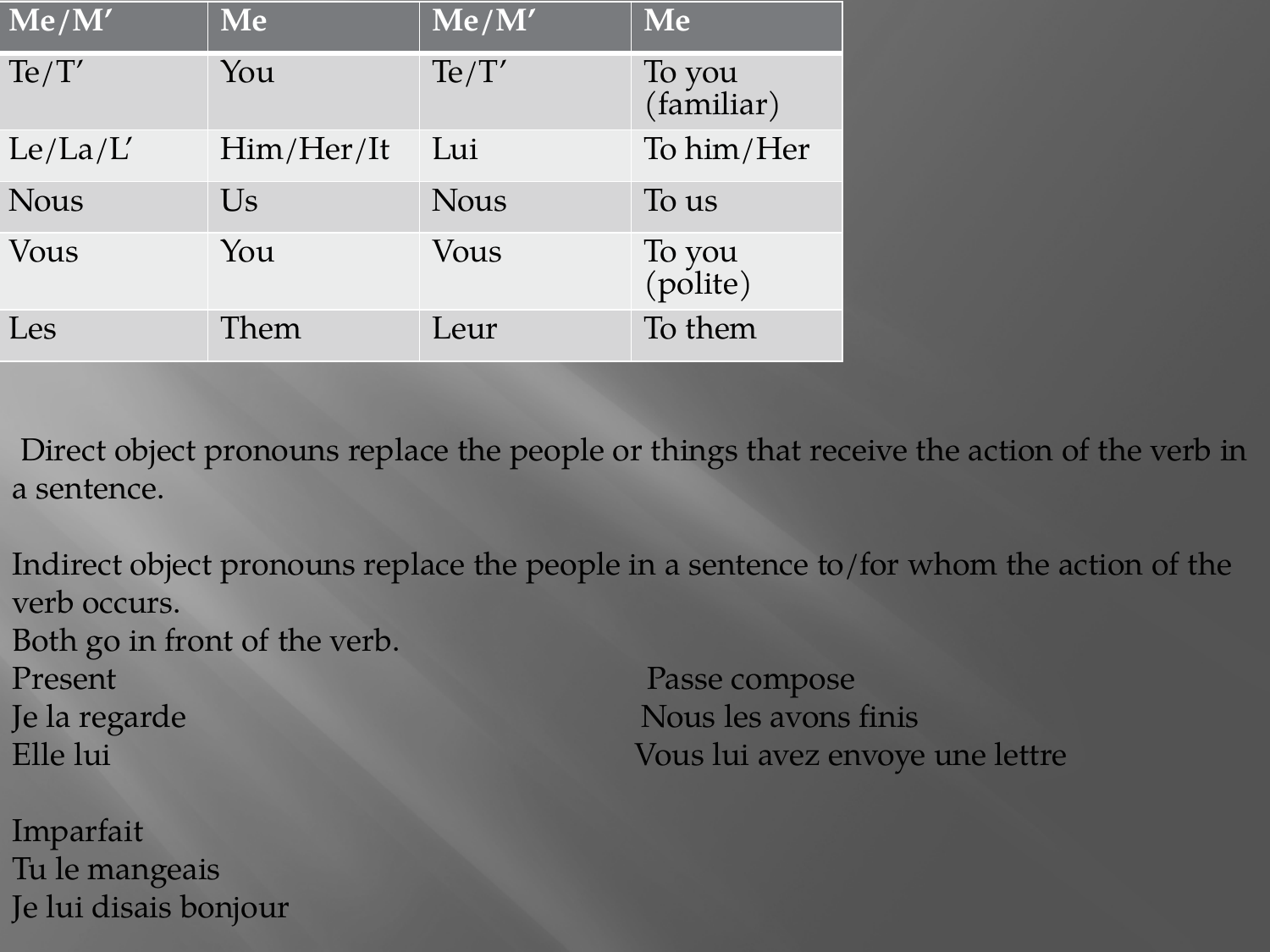

| Me/M’ | Me | Me/M’ | Me |
| --- | --- | --- | --- |
| Te/T’ | You | Te/T’ | To you (familiar) |
| Le/La/L’ | Him/Her/It | Lui | To him/Her |
| Nous | Us | Nous | To us |
| Vous | You | Vous | To you (polite) |
| Les | Them | Leur | To them |
 Direct object pronouns replace the people or things that receive the action of the verb in a sentence.

Indirect object pronouns replace the people in a sentence to/for whom the action of the verb occurs.
Both go in front of the verb.
Present                                                                  Passe compose
Je la regarde			               Nous les avons finis
Elle lui  			                              Vous lui avez envoye une lettre

Imparfait
Tu le mangeais
Je lui disais bonjour